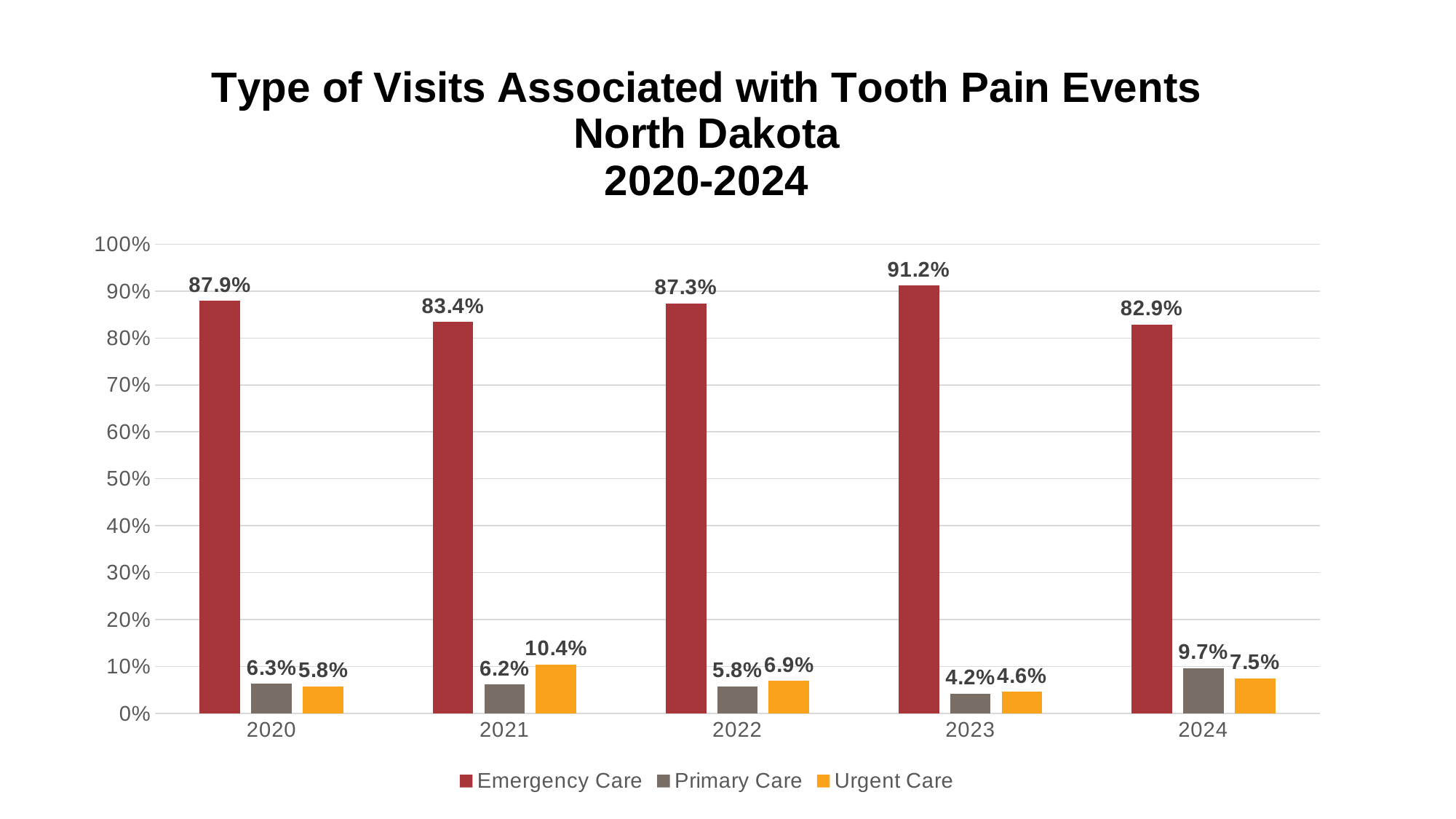

### Chart: Type of Visits Associated with Tooth Pain Events
North Dakota
2020-2024

| Category | Emergency Care | Primary Care | Urgent Care |
|---|---|---|---|
| 2020 | 0.8792380952380953 | 0.06323809523809523 | 0.057523809523809526 |
| 2021 | 0.8340292275574113 | 0.0615866388308977 | 0.10438413361169102 |
| 2022 | 0.8733017377567139 | 0.05781990521327014 | 0.0688783570300158 |
| 2023 | 0.9120258272800644 | 0.042238364272262574 | 0.04573580844767285 |
| 2024 | 0.8286320254506893 | 0.09650053022269352 | 0.07486744432661718 |